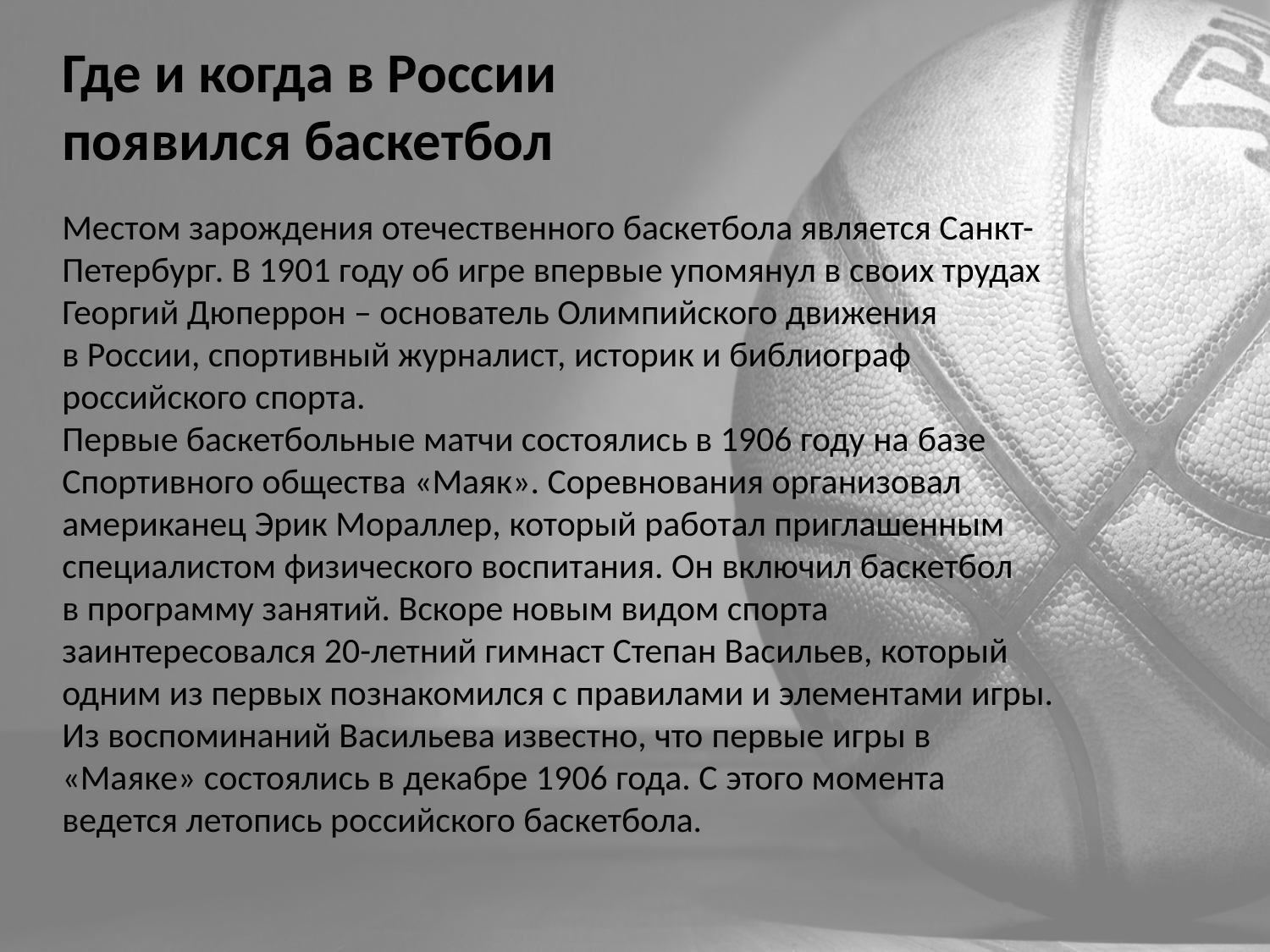

Где и когда в России появился баскетбол
Местом зарождения отечественного баскетбола является Санкт-Петербург. В 1901 году об игре впервые упомянул в своих трудах Георгий Дюперрон – основатель Олимпийского движения в России, спортивный журналист, историк и библиограф российского спорта.
Первые баскетбольные матчи состоялись в 1906 году на базе Спортивного общества «Маяк». Соревнования организовал американец Эрик Мораллер, который работал приглашенным специалистом физического воспитания. Он включил баскетбол в программу занятий. Вскоре новым видом спорта заинтересовался 20-летний гимнаст Степан Васильев, который одним из первых познакомился с правилами и элементами игры. Из воспоминаний Васильева известно, что первые игры в «Маяке» состоялись в декабре 1906 года. С этого момента ведется летопись российского баскетбола.